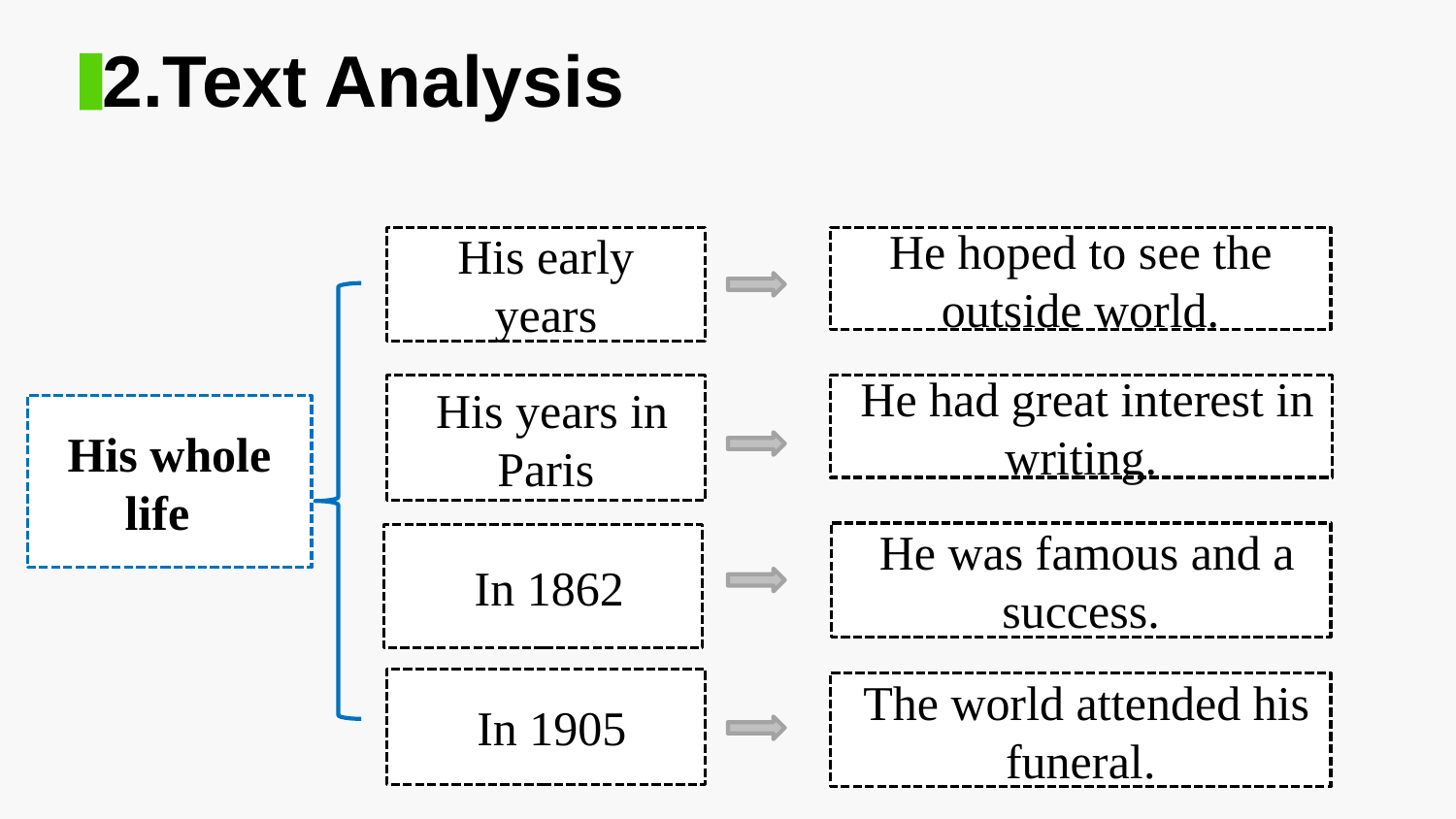

2.Text Analysis

His early years
He hoped to see the outside world.

 His years in Paris
 He had great interest in writing.
His whole life

 He was famous and a success.
 In 1862

 In 1905
 The world attended his funeral.